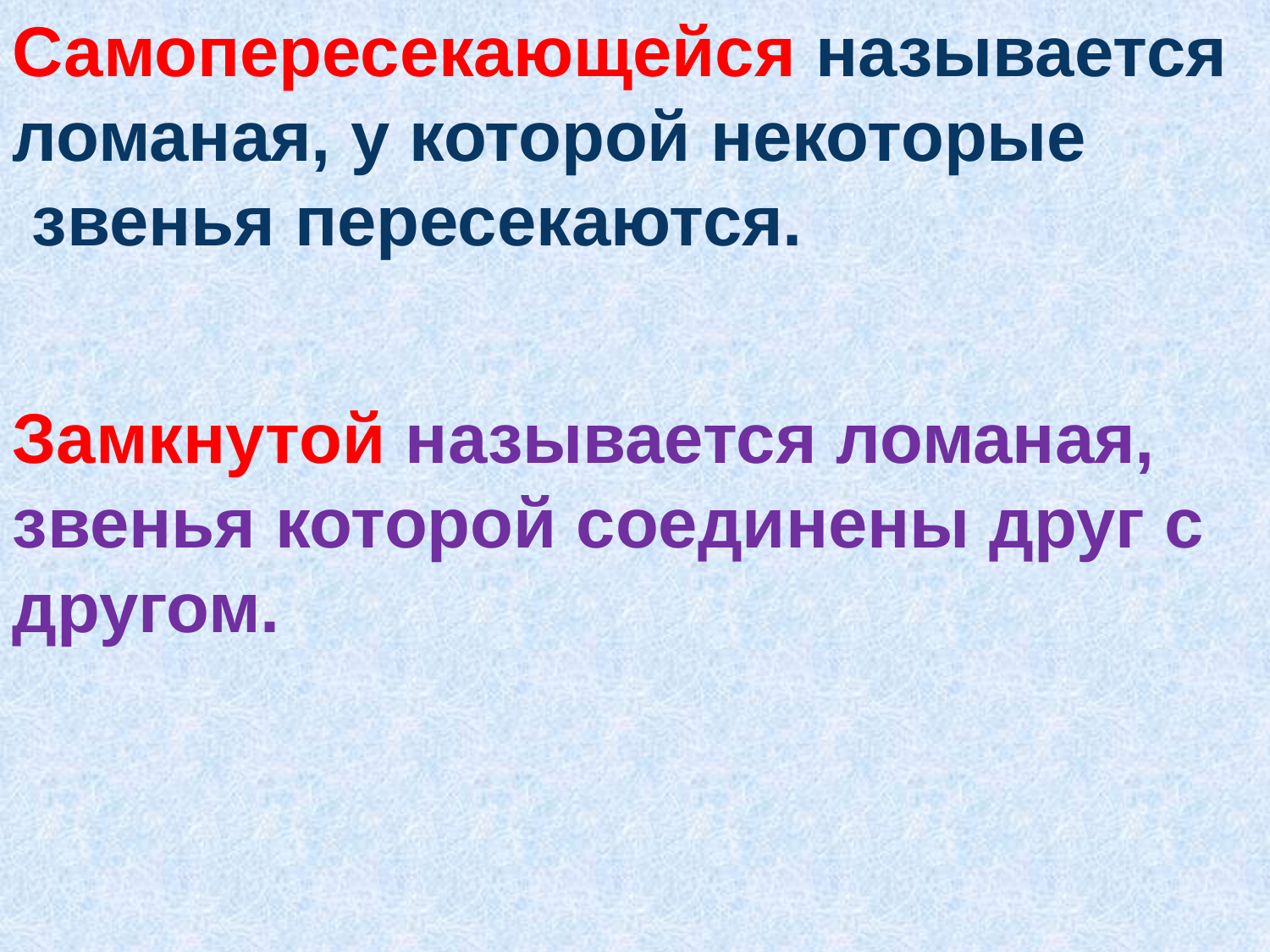

Самопересекающейся называется
ломаная, у которой некоторые
 звенья пересекаются.
Замкнутой называется ломаная,
звенья которой соединены друг с другом.